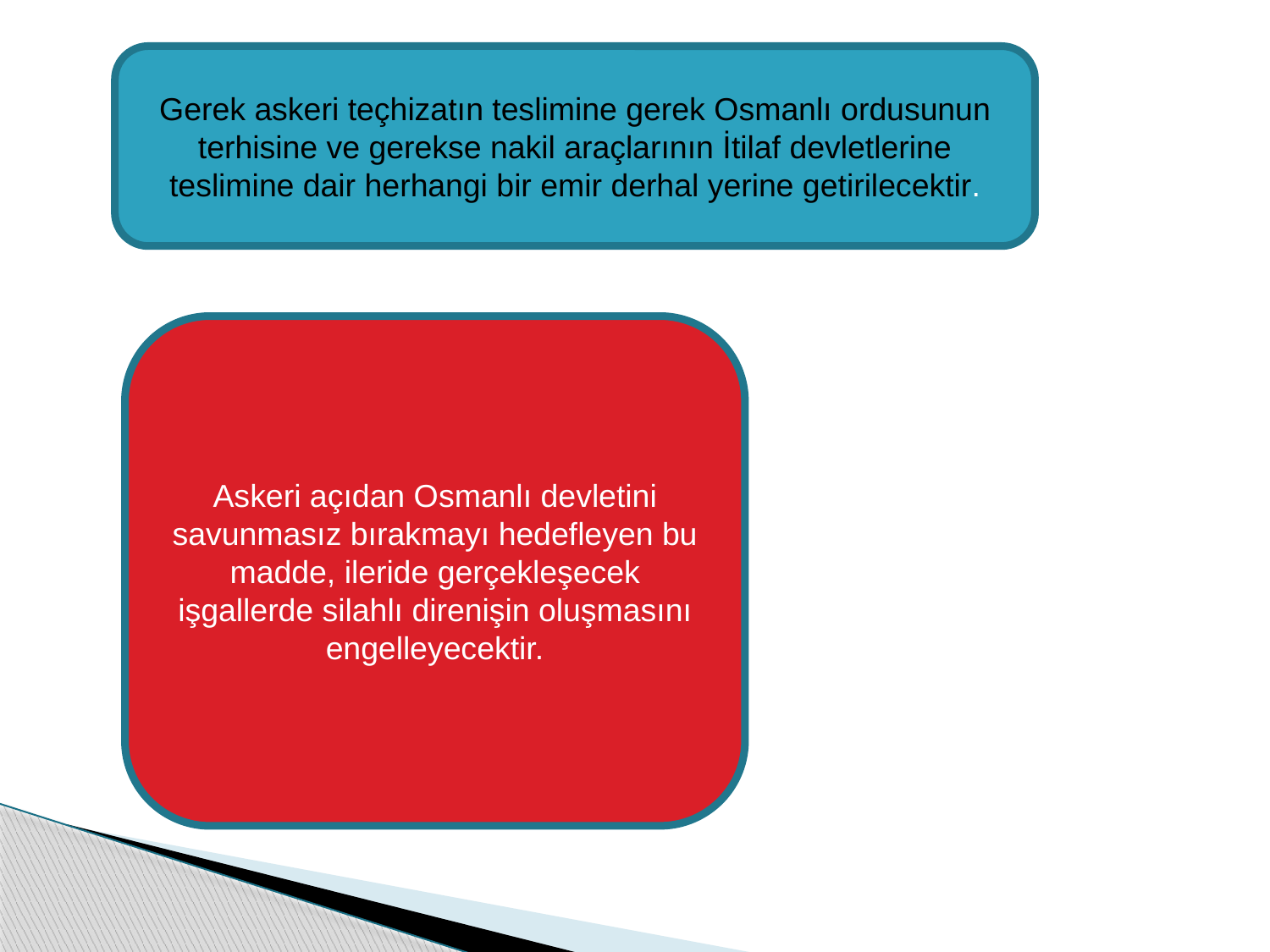

Gerek askeri teçhizatın teslimine gerek Osmanlı ordusunun terhisine ve gerekse nakil araçlarının İtilaf devletlerine teslimine dair herhangi bir emir derhal yerine getirilecektir.
Askeri açıdan Osmanlı devletini savunmasız bırakmayı hedefleyen bu madde, ileride gerçekleşecek işgallerde silahlı direnişin oluşmasını engelleyecektir.